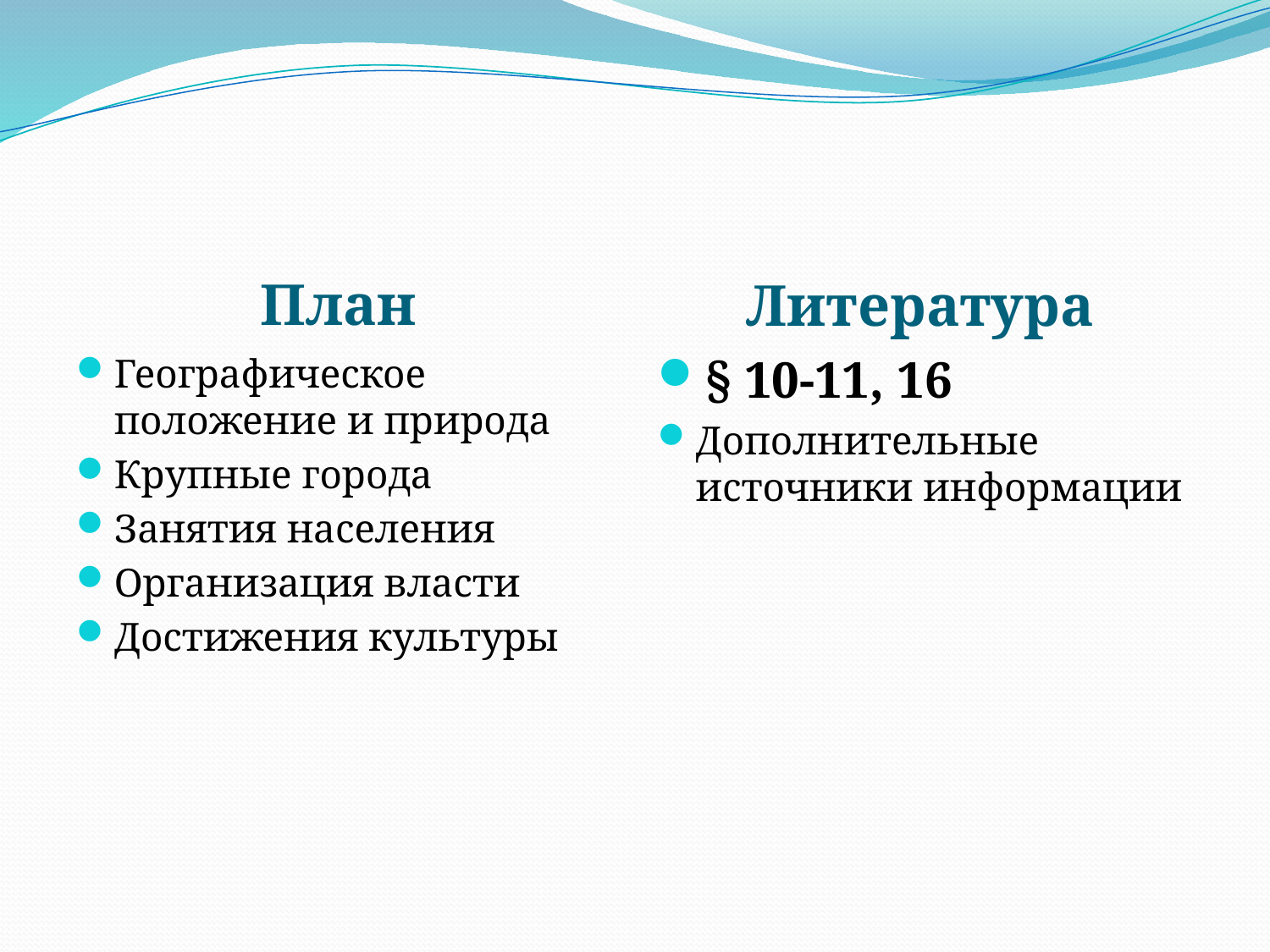

#
План
Литература
Географическое положение и природа
Крупные города
Занятия населения
Организация власти
Достижения культуры
§ 10-11, 16
Дополнительные источники информации